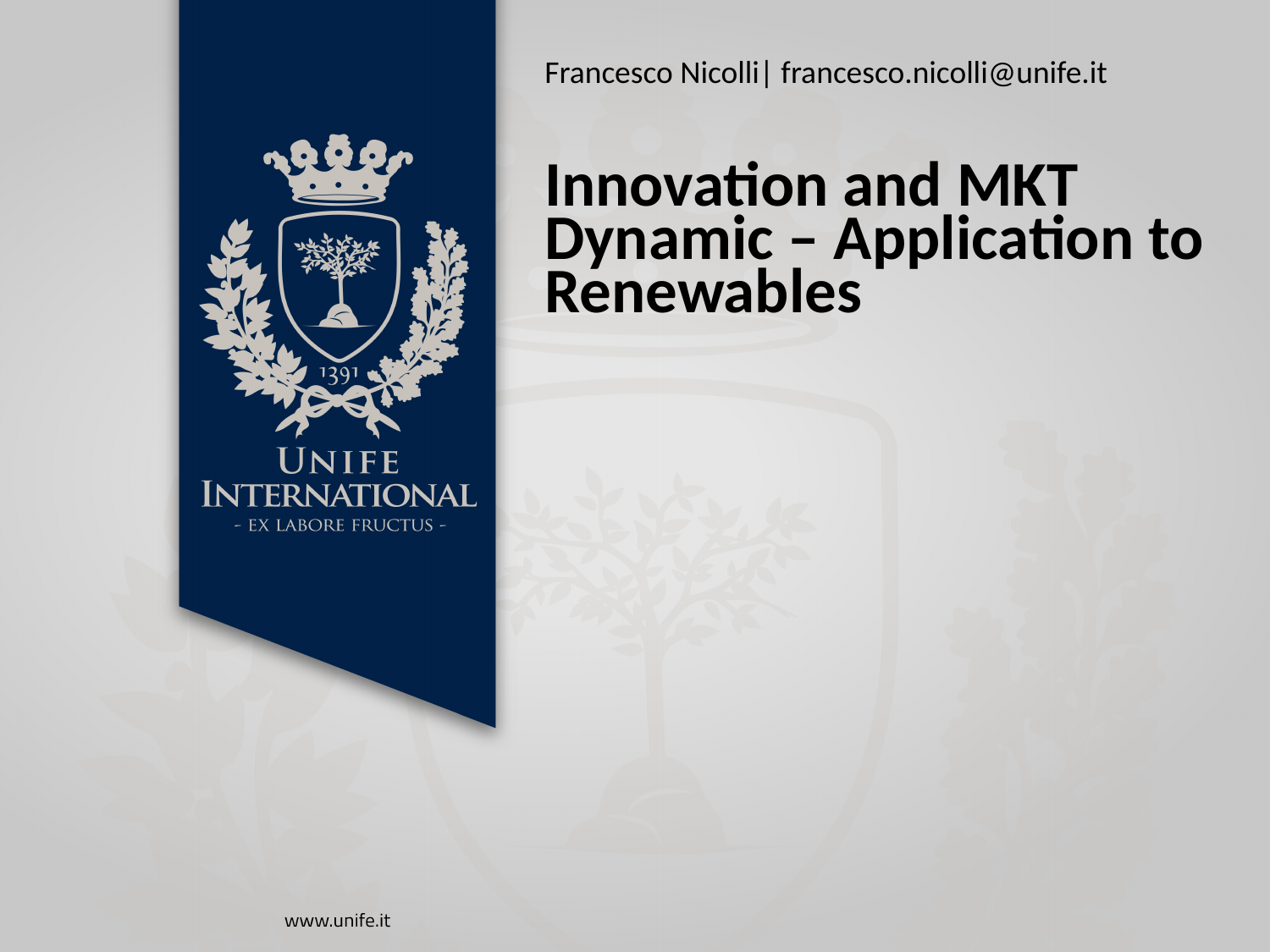

Francesco Nicolli| francesco.nicolli@unife.it
Innovation and MKT Dynamic – Application to Renewables